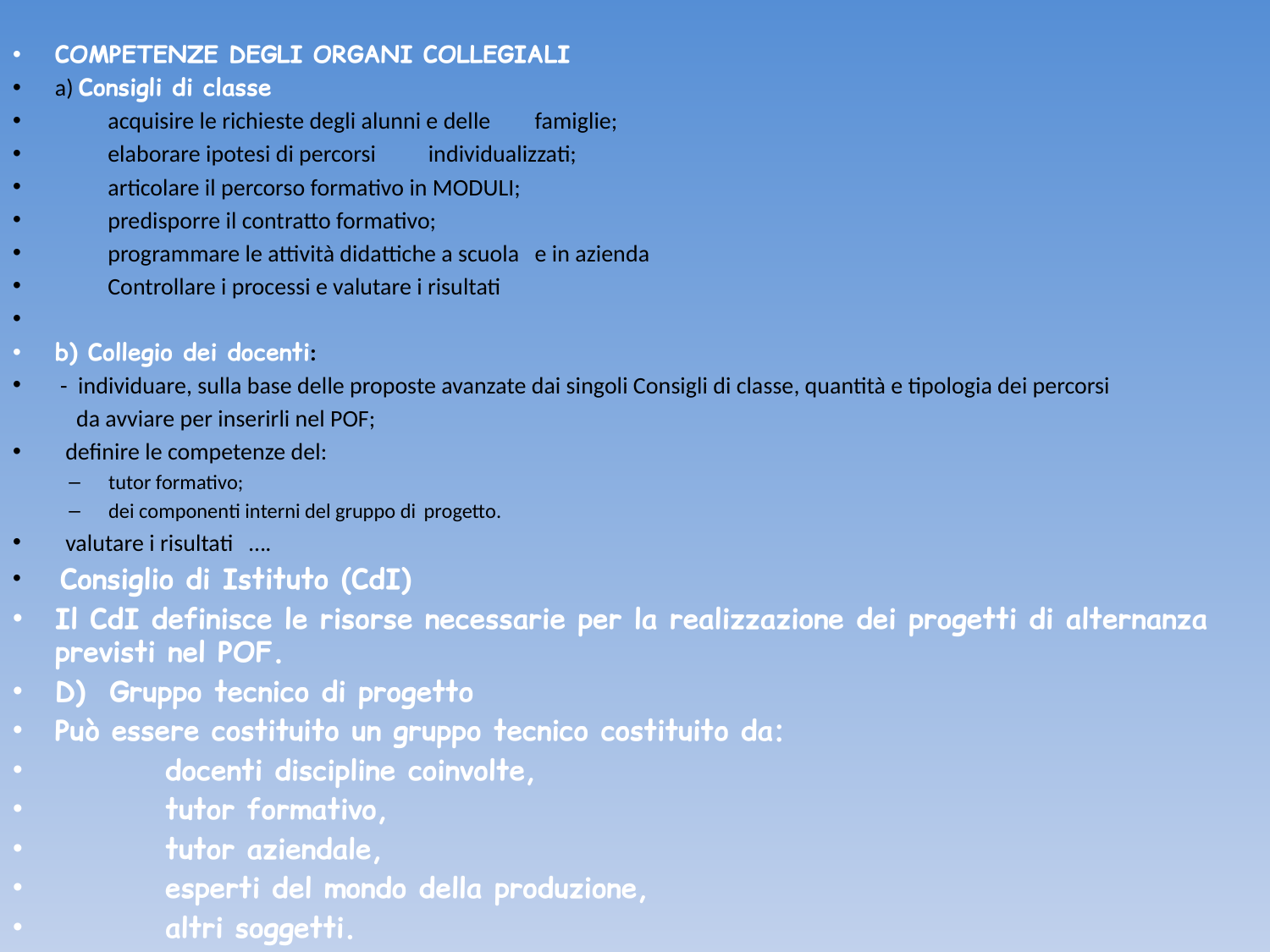

COMPETENZE DEGLI ORGANI COLLEGIALI
a) Consigli di classe
          acquisire le richieste degli alunni e delle 	famiglie;
          elaborare ipotesi di percorsi 	individualizzati;
          articolare il percorso formativo in MODULI;
          predisporre il contratto formativo;
          programmare le attività didattiche a scuola 	e in azienda
          Controllare i processi e valutare i risultati

b) Collegio dei docenti:
 -  individuare, sulla base delle proposte avanzate dai singoli Consigli di classe, quantità e tipologia dei percorsi
            da avviare per inserirli nel POF;
  definire le competenze del:
 tutor formativo;
 dei componenti interni del gruppo di 	progetto.
  valutare i risultati   ….
 Consiglio di Istituto (CdI)
Il CdI definisce le risorse necessarie per la realizzazione dei progetti di alternanza previsti nel POF.
D)  Gruppo tecnico di progetto
Può essere costituito un gruppo tecnico costituito da:
         docenti discipline coinvolte,
         tutor formativo,
         tutor aziendale,
         esperti del mondo della produzione,
         altri soggetti.